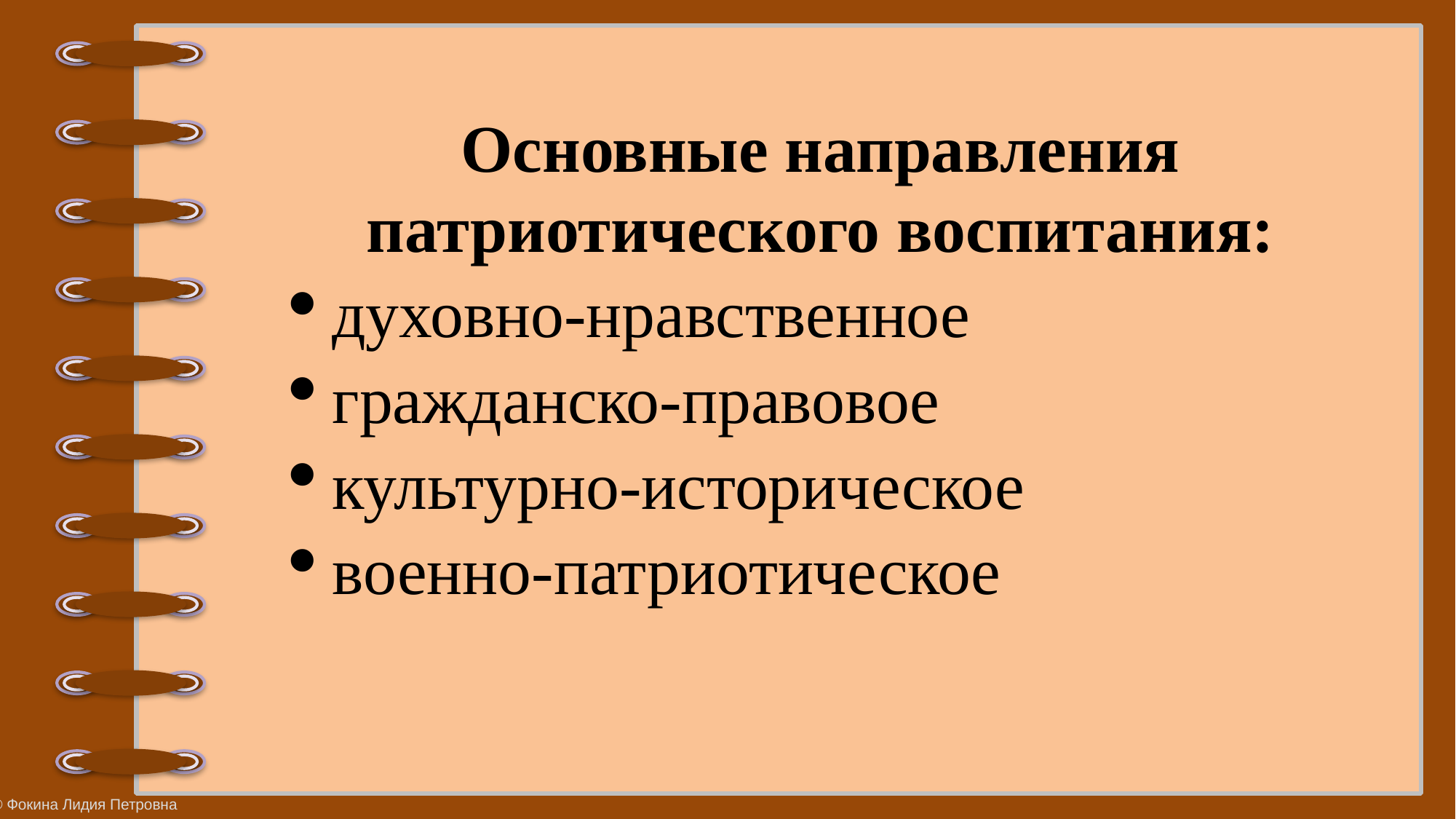

Основные направления патриотического воспитания:
духовно-нравственное
гражданско-правовое
культурно-историческое
военно-патриотическое